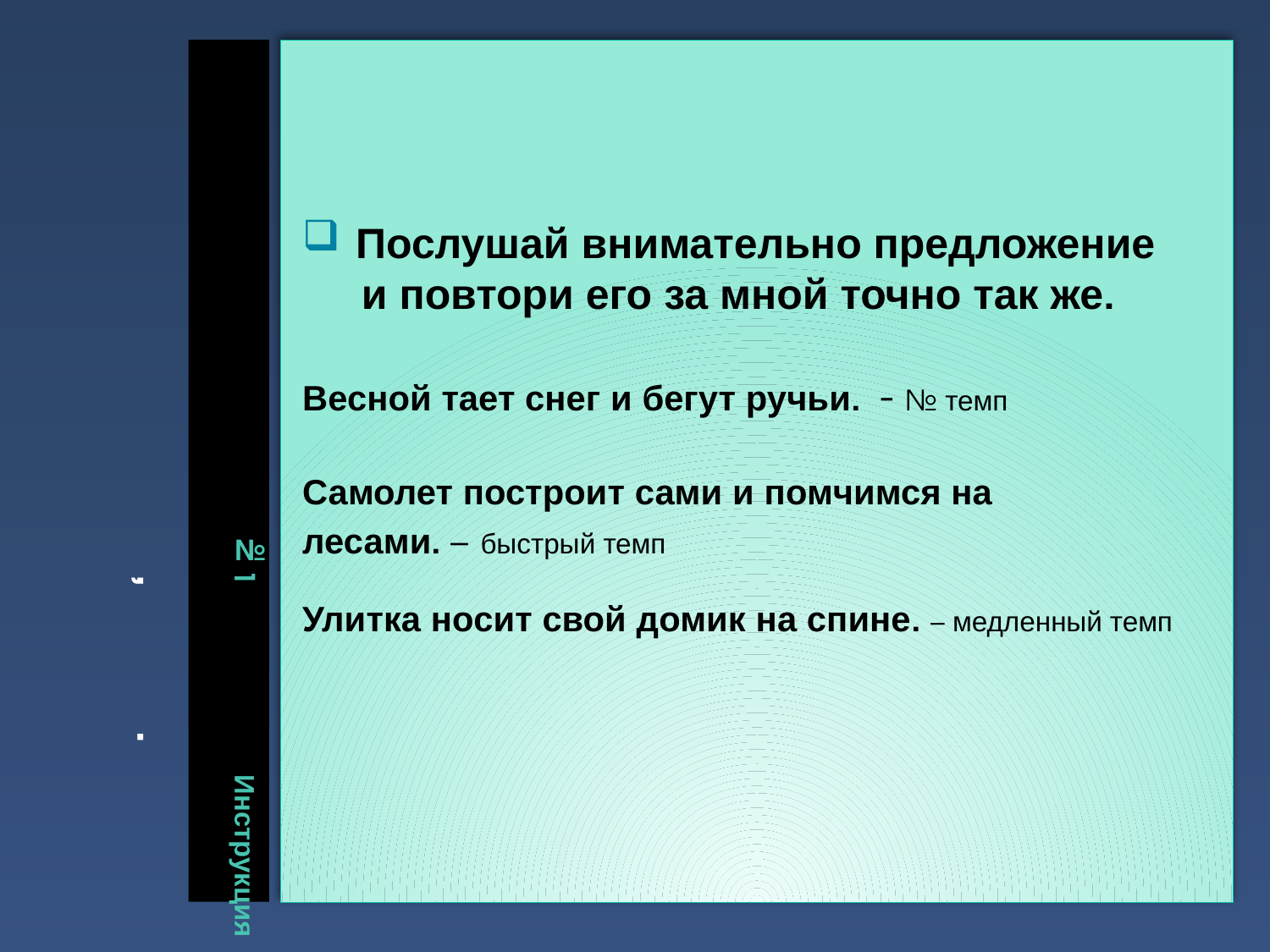

Инструкция  №1

# Отраженное воспроизведение темпа произнесенного предложения стихотворения, текста.

Послушай внимательно предложение
     и повтори его за мной точно так же.

Весной тает снег и бегут ручьи.  - № темп

Самолет построит сами и помчимся на
лесами. – быстрый темп

Улитка носит свой домик на спине. – медленный темп